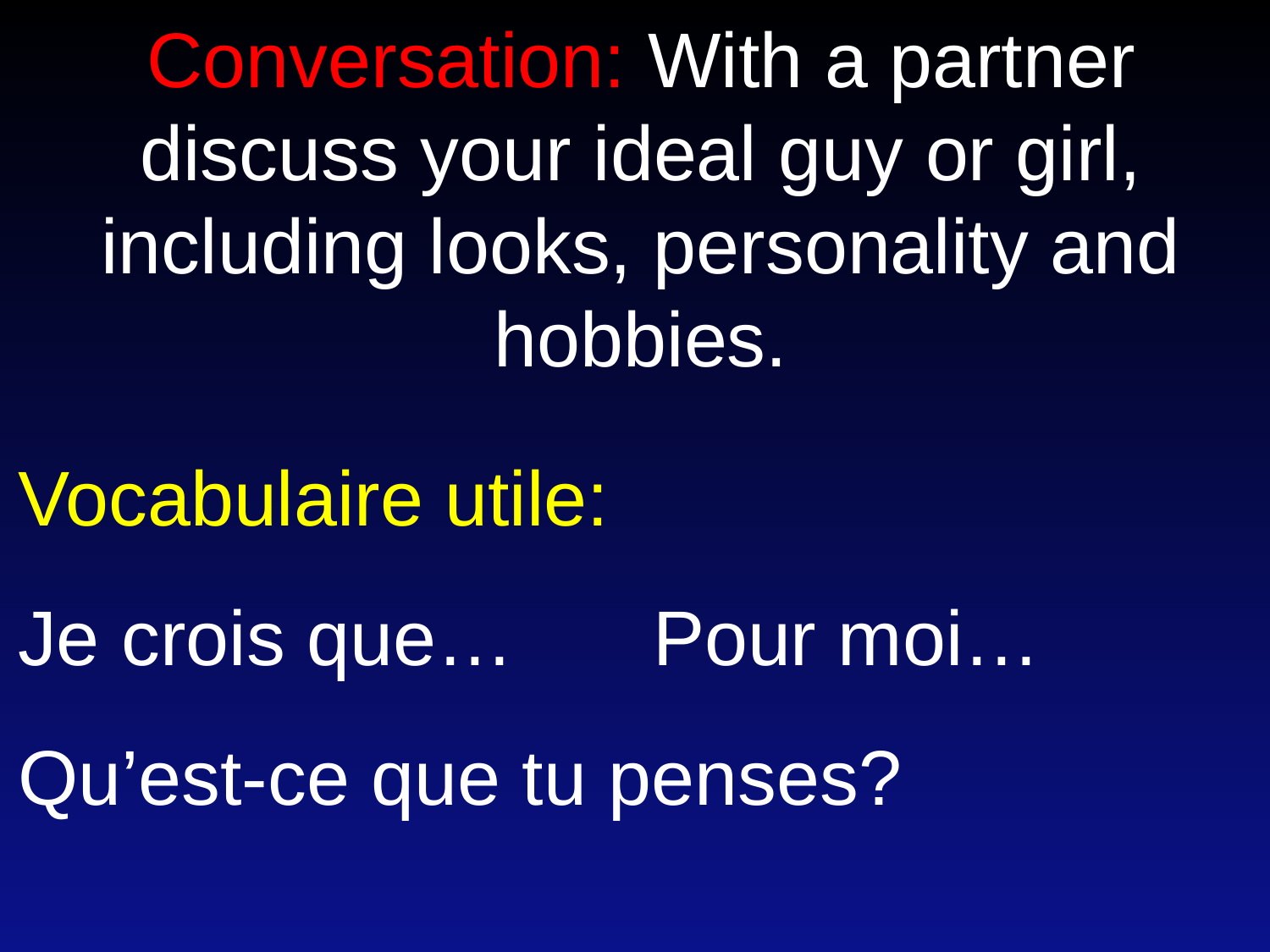

Conversation: With a partner discuss your ideal guy or girl, including looks, personality and hobbies.
Vocabulaire utile:
Je crois que…		Pour moi…
Qu’est-ce que tu penses?